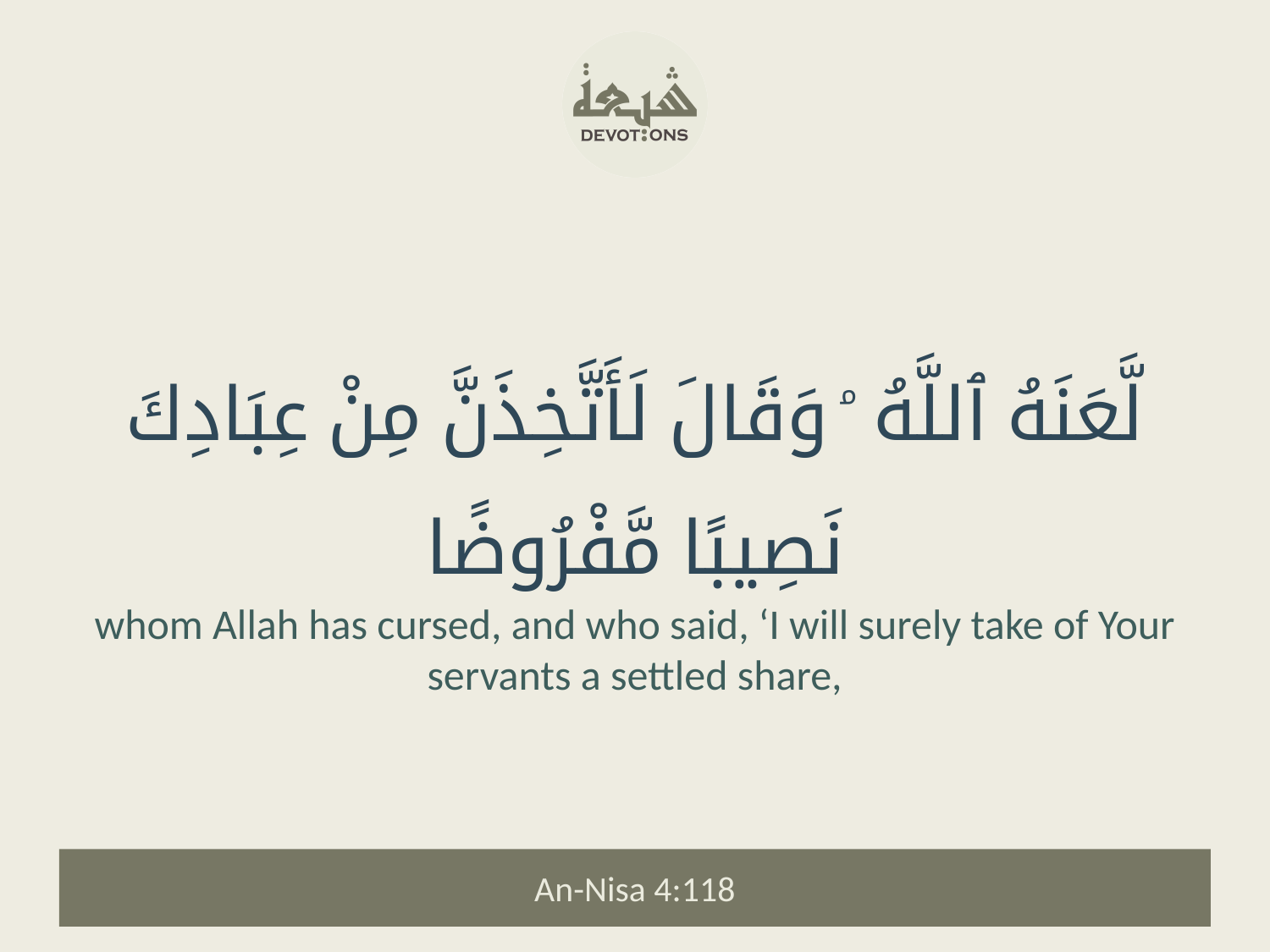

لَّعَنَهُ ٱللَّهُ ۘ وَقَالَ لَأَتَّخِذَنَّ مِنْ عِبَادِكَ نَصِيبًا مَّفْرُوضًا
whom Allah has cursed, and who said, ‘I will surely take of Your servants a settled share,
An-Nisa 4:118